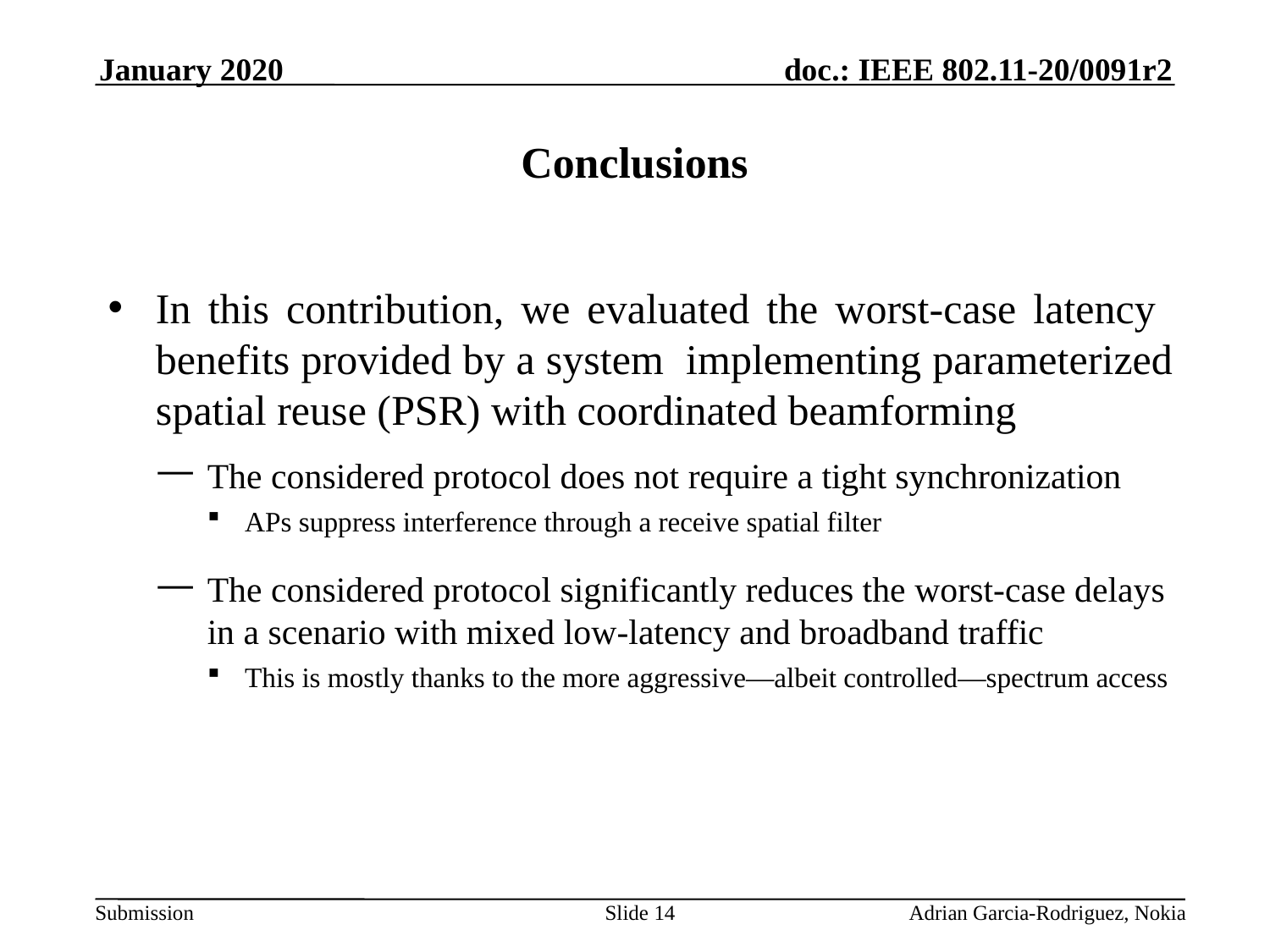

January 2020
# Conclusions
In this contribution, we evaluated the worst-case latency  benefits provided by a system  implementing parameterized spatial reuse (PSR) with coordinated beamforming
The considered protocol does not require a tight synchronization
APs suppress interference through a receive spatial filter
The considered protocol significantly reduces the worst-case delays in a scenario with mixed low-latency and broadband traffic
This is mostly thanks to the more aggressive—albeit controlled—spectrum access

Slide 14
Adrian Garcia-Rodriguez, Nokia